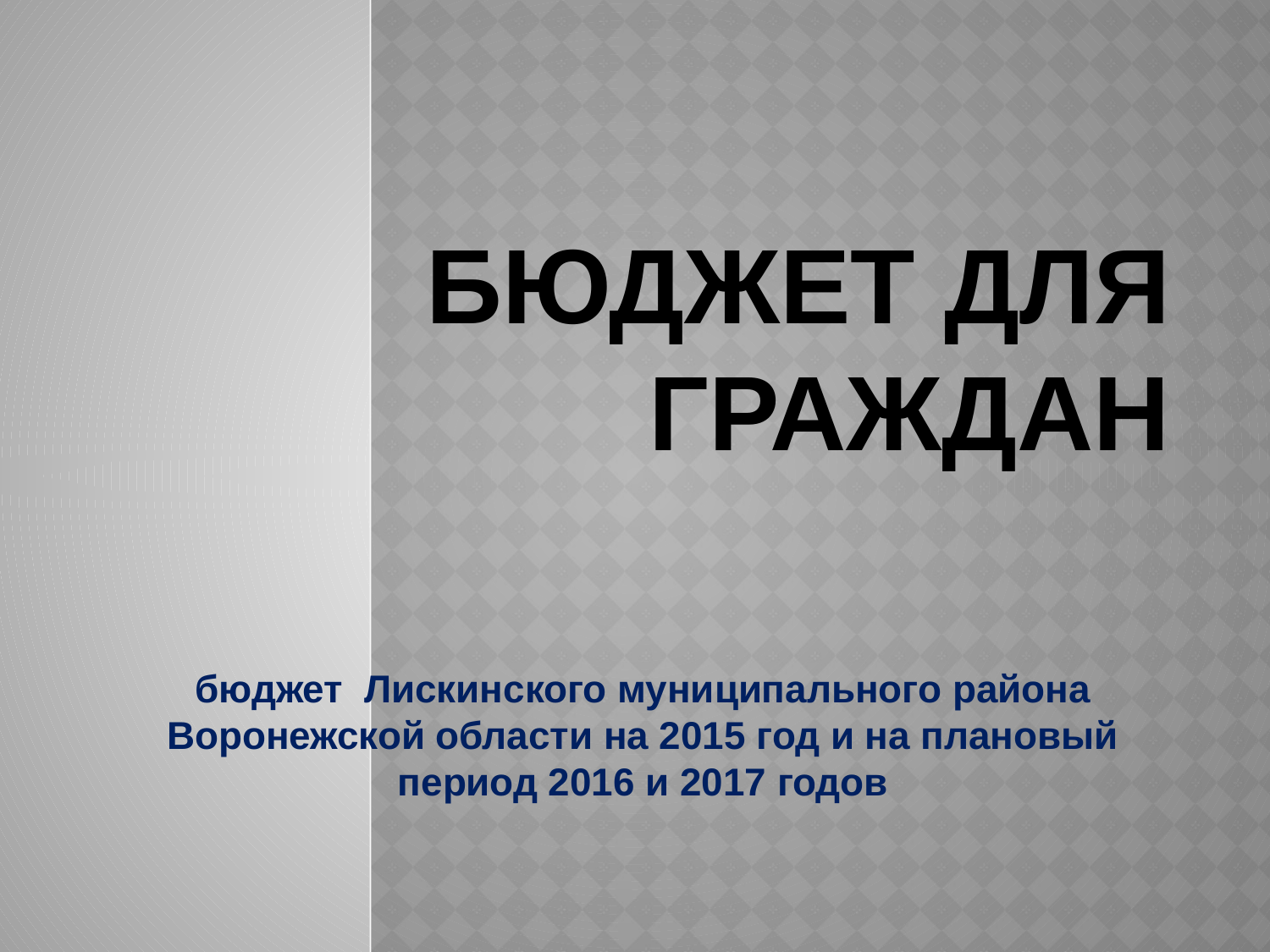

# БЮДЖЕТ ДЛЯ ГРАЖДАН
бюджет  Лискинского муниципального района Воронежской области на 2015 год и на плановый период 2016 и 2017 годов